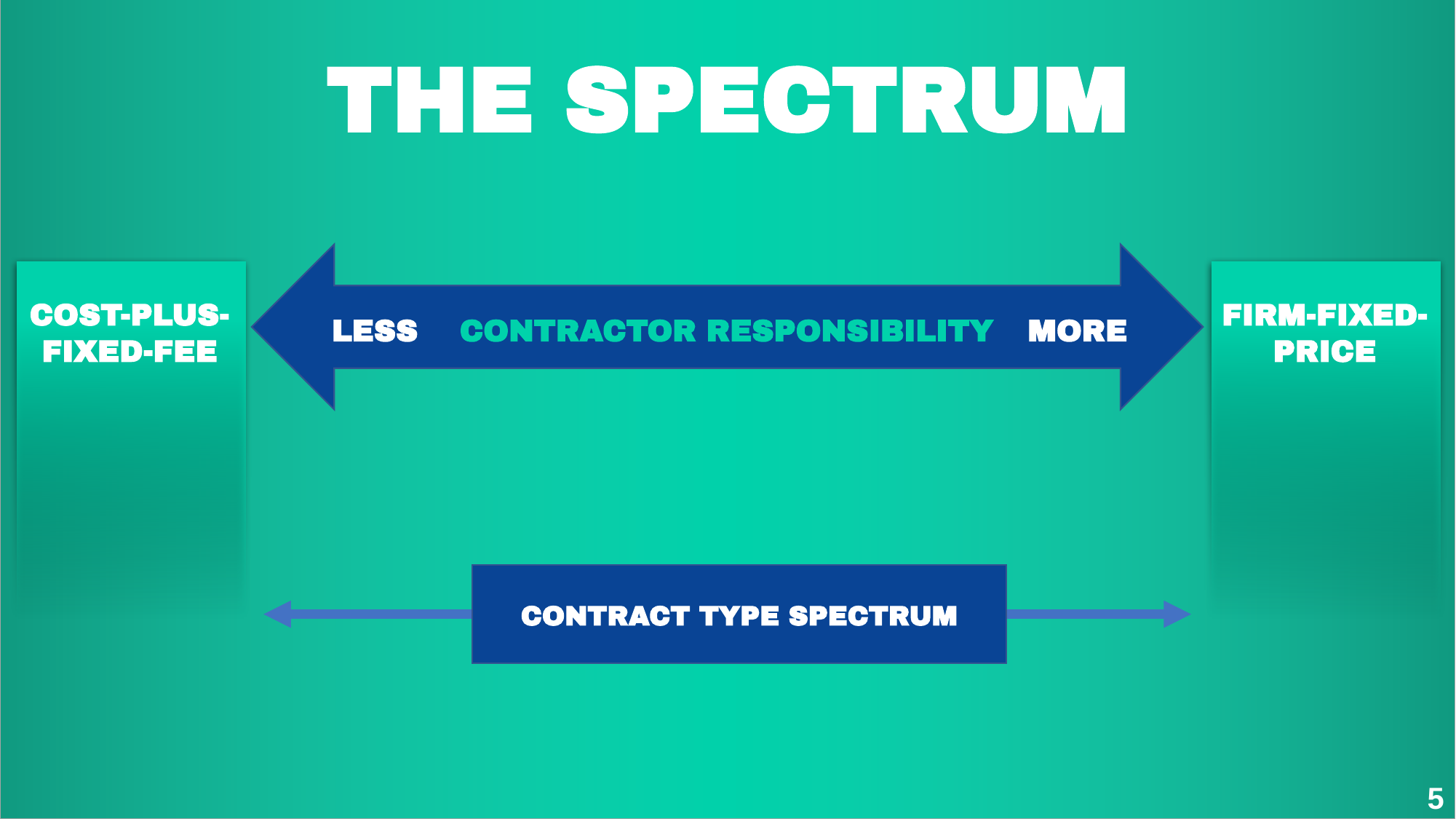

THE SPECTRUM

COST-PLUS-FIXED-FEE
FIRM-FIXED-PRICE
LESS
CONTRACTOR RESPONSIBILITY
MORE
CONTRACT TYPE SPECTRUM
5